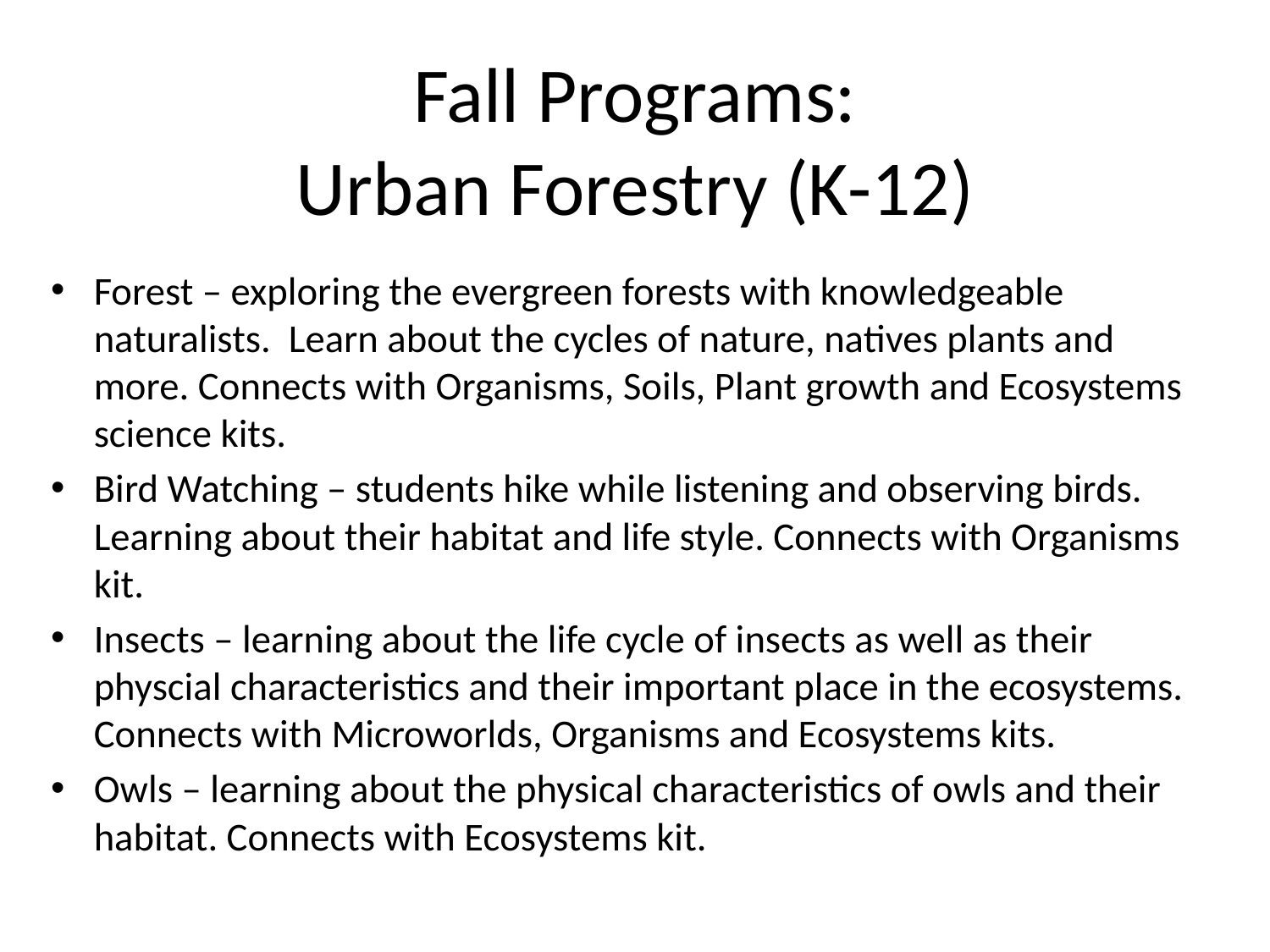

# Fall Programs: Urban Forestry (K-12)
Forest – exploring the evergreen forests with knowledgeable naturalists.  Learn about the cycles of nature, natives plants and more. Connects with Organisms, Soils, Plant growth and Ecosystems science kits.
Bird Watching – students hike while listening and observing birds. Learning about their habitat and life style. Connects with Organisms kit.
Insects – learning about the life cycle of insects as well as their physcial characteristics and their important place in the ecosystems. Connects with Microworlds, Organisms and Ecosystems kits.
Owls – learning about the physical characteristics of owls and their habitat. Connects with Ecosystems kit.